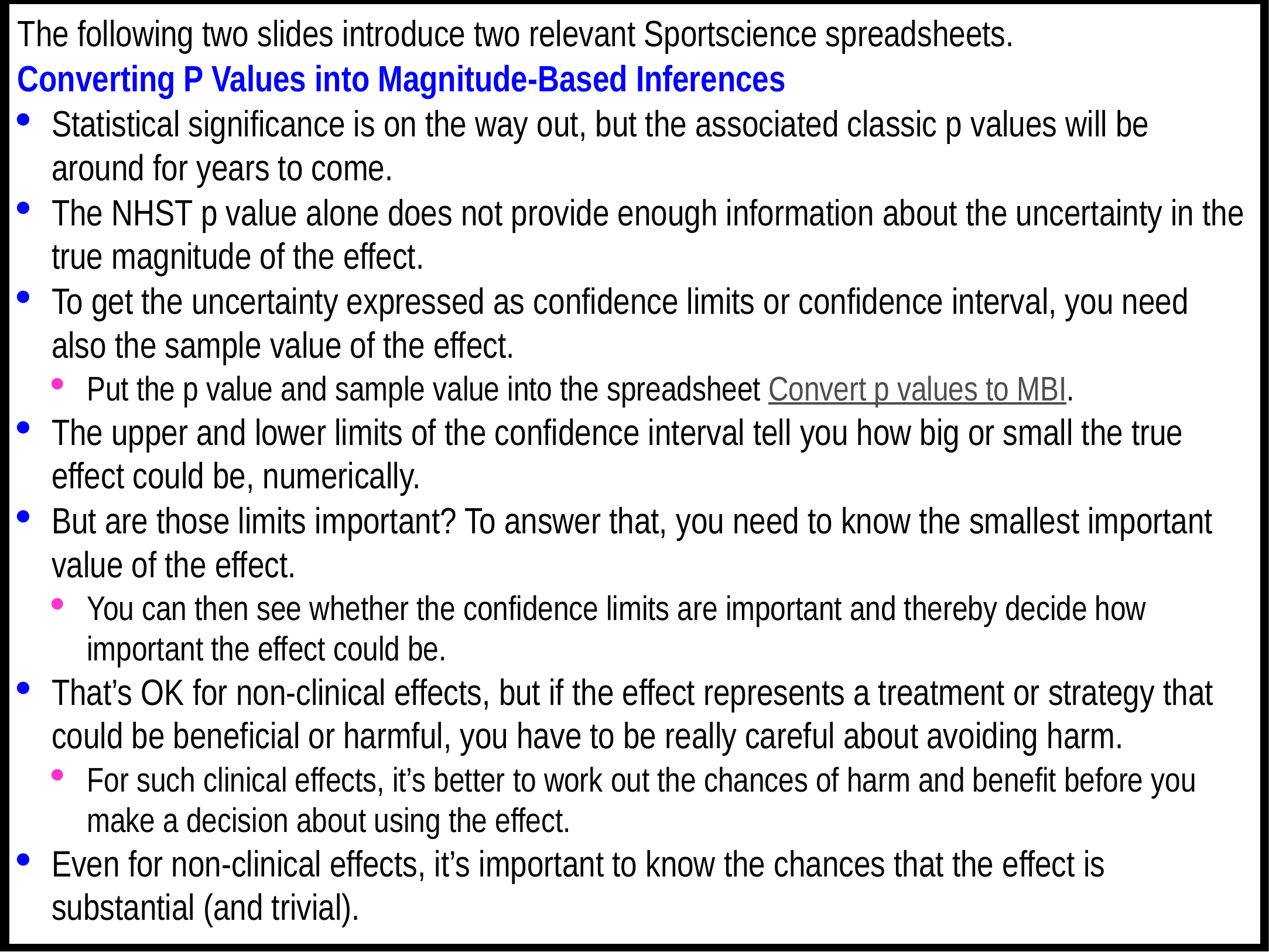

The following two slides introduce two relevant Sportscience spreadsheets.
Converting P Values into Magnitude-Based Inferences
Statistical significance is on the way out, but the associated classic p values will be around for years to come.
The NHST p value alone does not provide enough information about the uncertainty in the true magnitude of the effect.
To get the uncertainty expressed as confidence limits or confidence interval, you need also the sample value of the effect.
Put the p value and sample value into the spreadsheet Convert p values to MBI.
The upper and lower limits of the confidence interval tell you how big or small the true effect could be, numerically.
But are those limits important? To answer that, you need to know the smallest important value of the effect.
You can then see whether the confidence limits are important and thereby decide how important the effect could be.
That’s OK for non-clinical effects, but if the effect represents a treatment or strategy that could be beneficial or harmful, you have to be really careful about avoiding harm.
For such clinical effects, it’s better to work out the chances of harm and benefit before you make a decision about using the effect.
Even for non-clinical effects, it’s important to know the chances that the effect is substantial (and trivial).